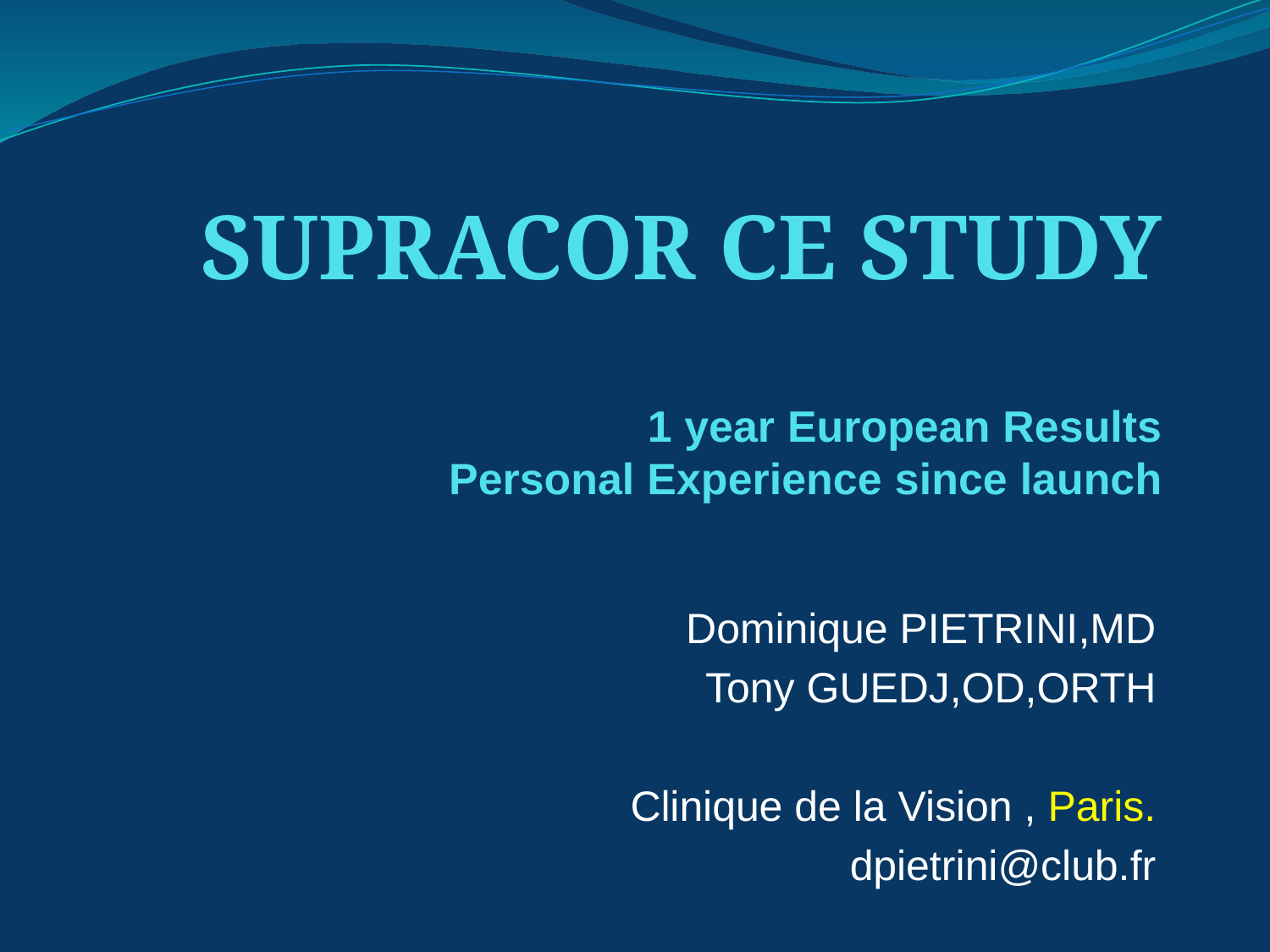

# SUPRACOR CE STUDY
1 year European Results
Personal Experience since launch
Dominique PIETRINI,MD
Tony GUEDJ,OD,ORTH

Clinique de la Vision , Paris.
dpietrini@club.fr